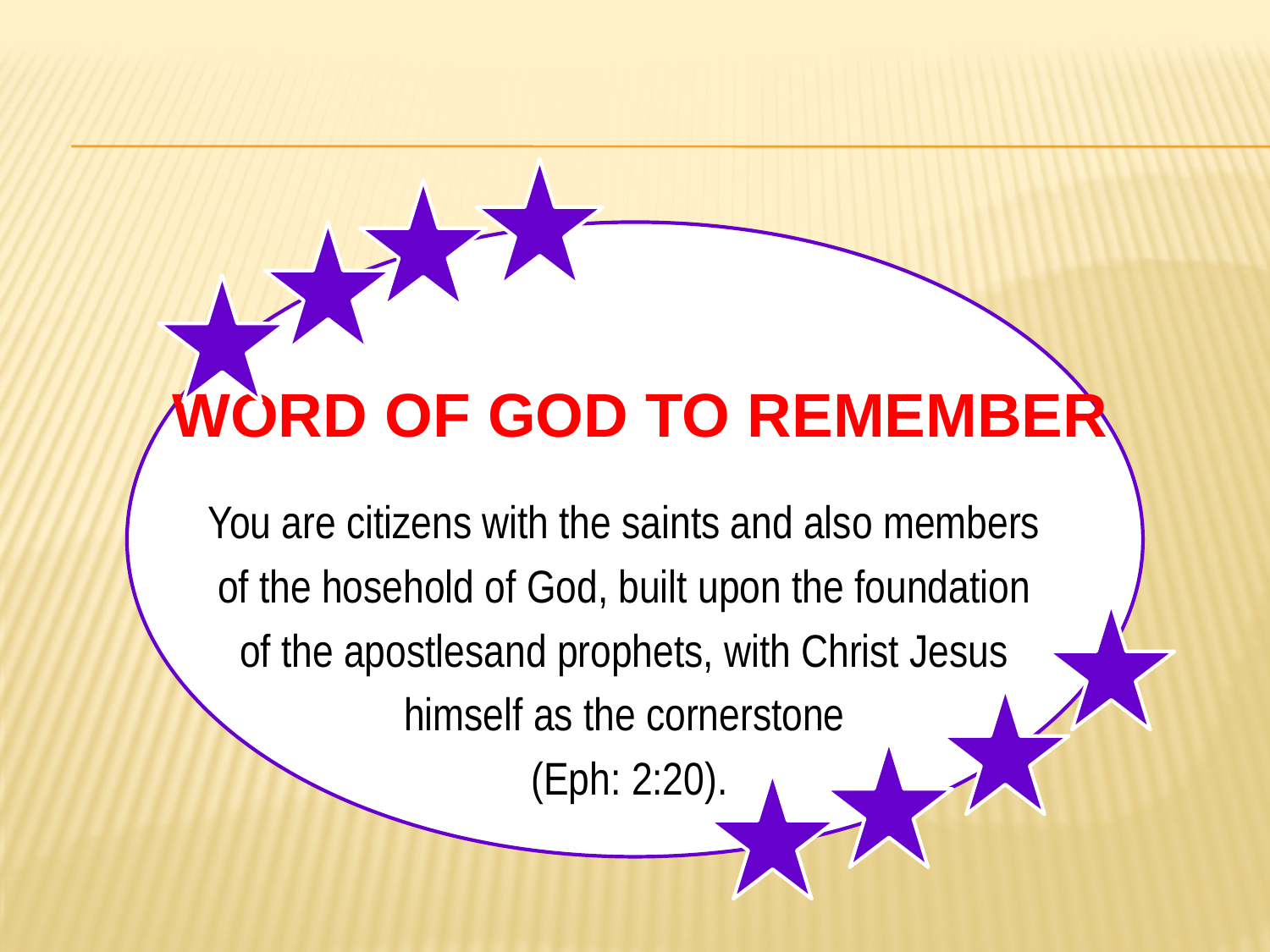

# Word of God to Remember
You are citizens with the saints and also members
of the hosehold of God, built upon the foundation
of the apostlesand prophets, with Christ Jesus
himself as the cornerstone
(Eph: 2:20).